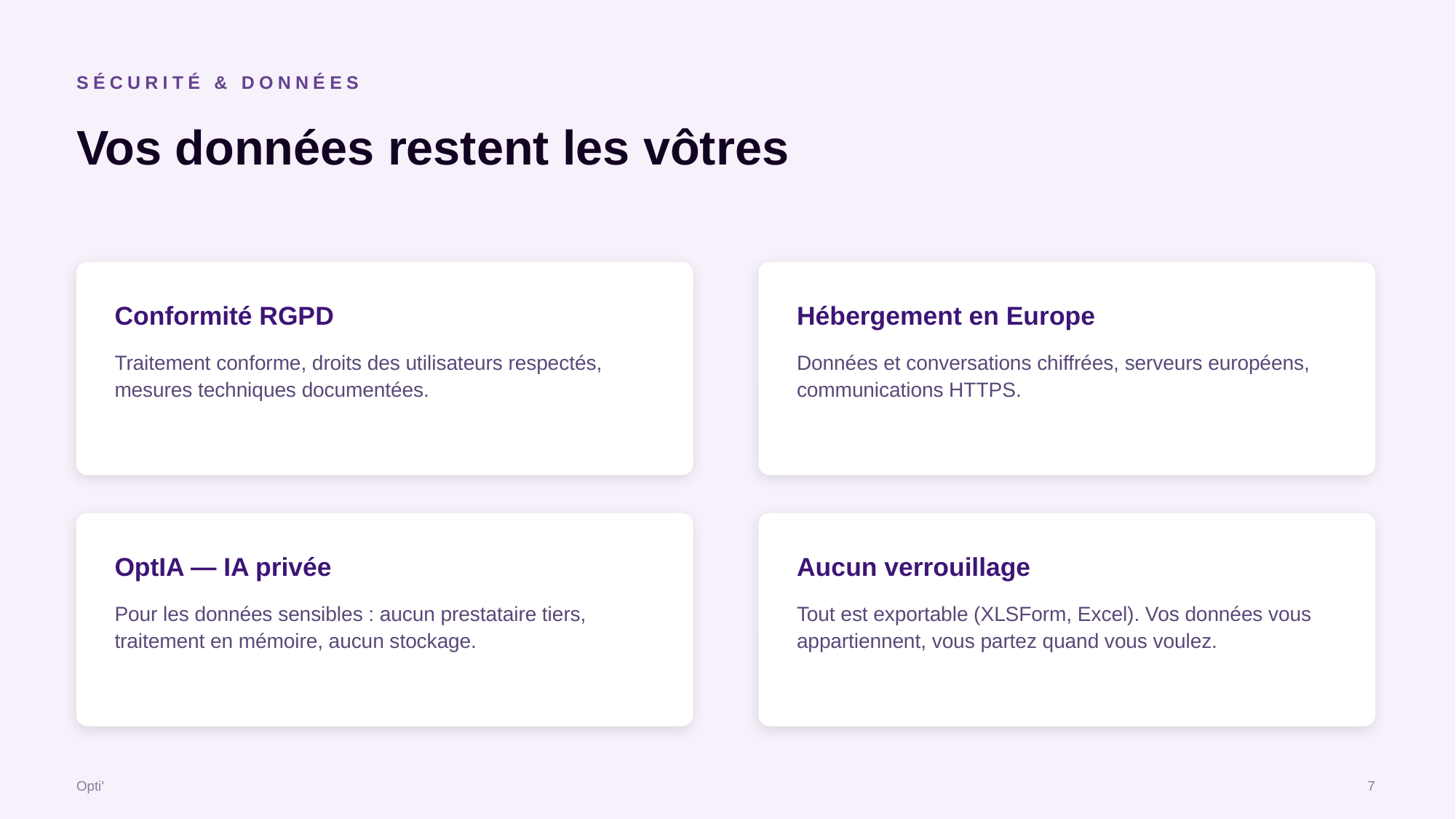

SÉCURITÉ & DONNÉES
Vos données restent les vôtres

Conformité RGPD
Hébergement en Europe
Traitement conforme, droits des utilisateurs respectés, mesures techniques documentées.
Données et conversations chiffrées, serveurs européens, communications HTTPS.

OptIA — IA privée
Aucun verrouillage
Pour les données sensibles : aucun prestataire tiers, traitement en mémoire, aucun stockage.
Tout est exportable (XLSForm, Excel). Vos données vous appartiennent, vous partez quand vous voulez.
Opti'
7